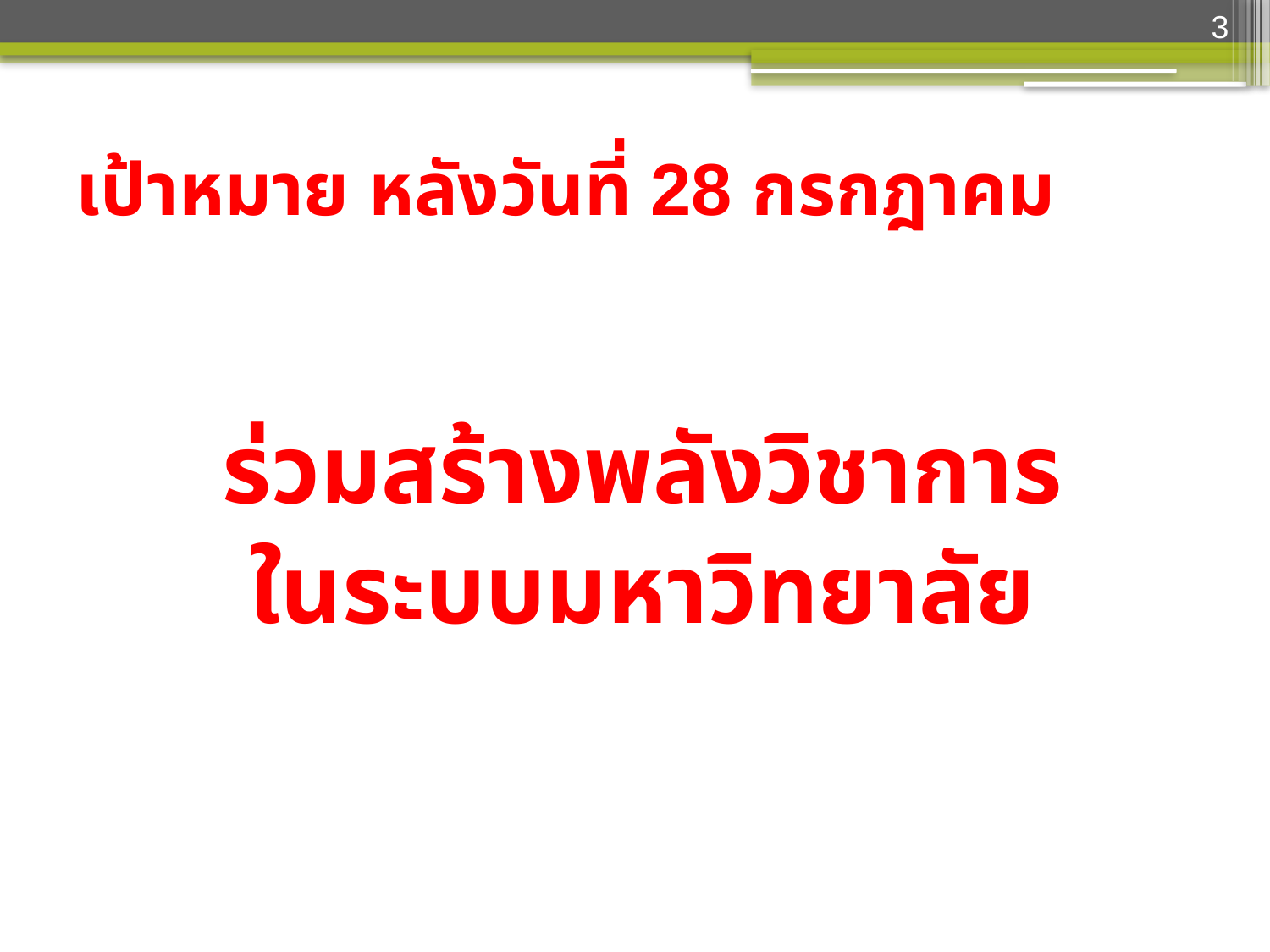

3
# เป้าหมาย หลังวันที่ 28 กรกฎาคม

ร่วมสร้างพลังวิชาการ
ในระบบมหาวิทยาลัย